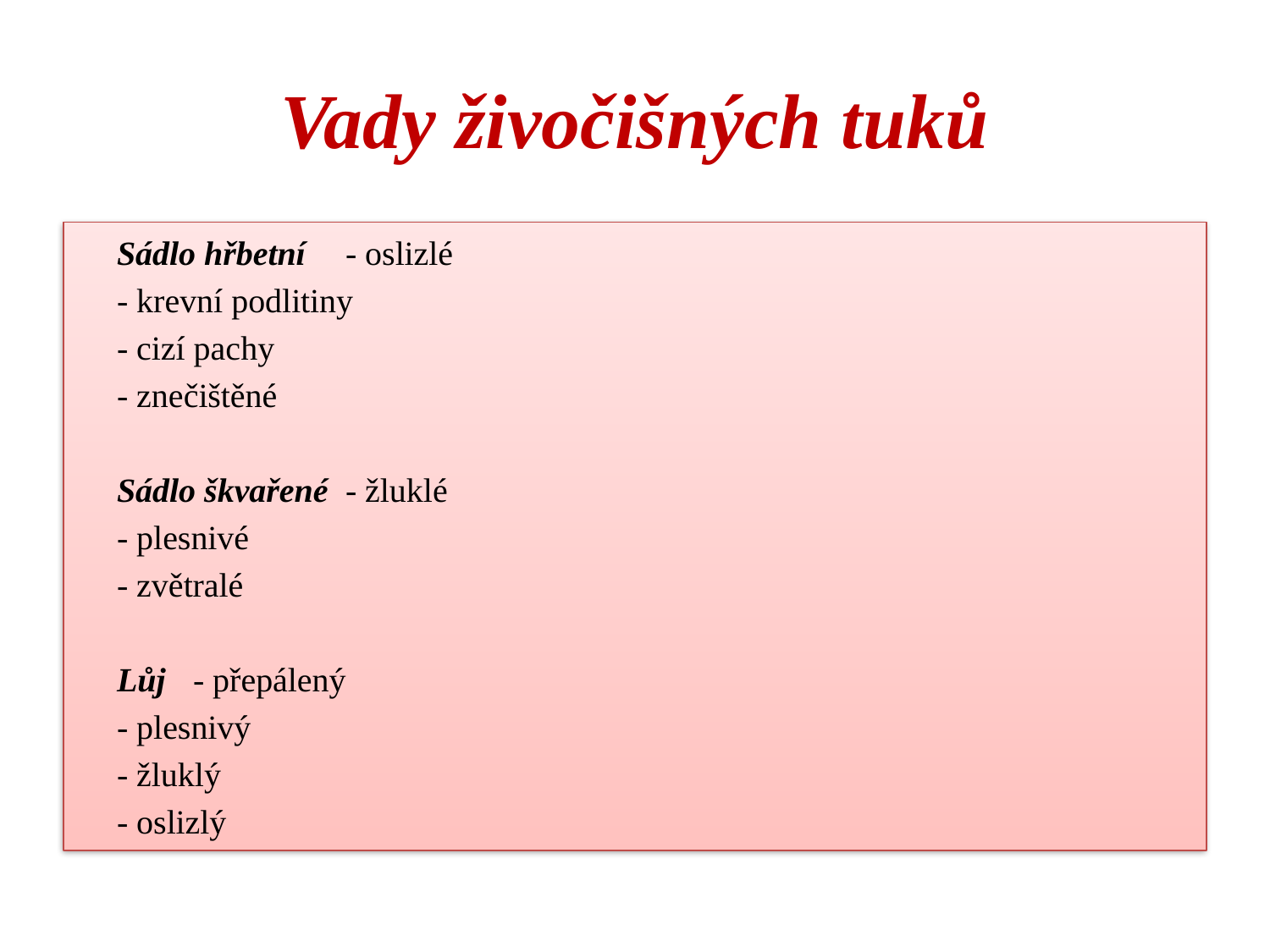

# Vady živočišných tuků
	Sádlo hřbetní		- oslizlé
					- krevní podlitiny
					- cizí pachy
					- znečištěné

	Sádlo škvařené		- žluklé
					- plesnivé
					- zvětralé

	Lůj				- přepálený
					- plesnivý
					- žluklý
					- oslizlý